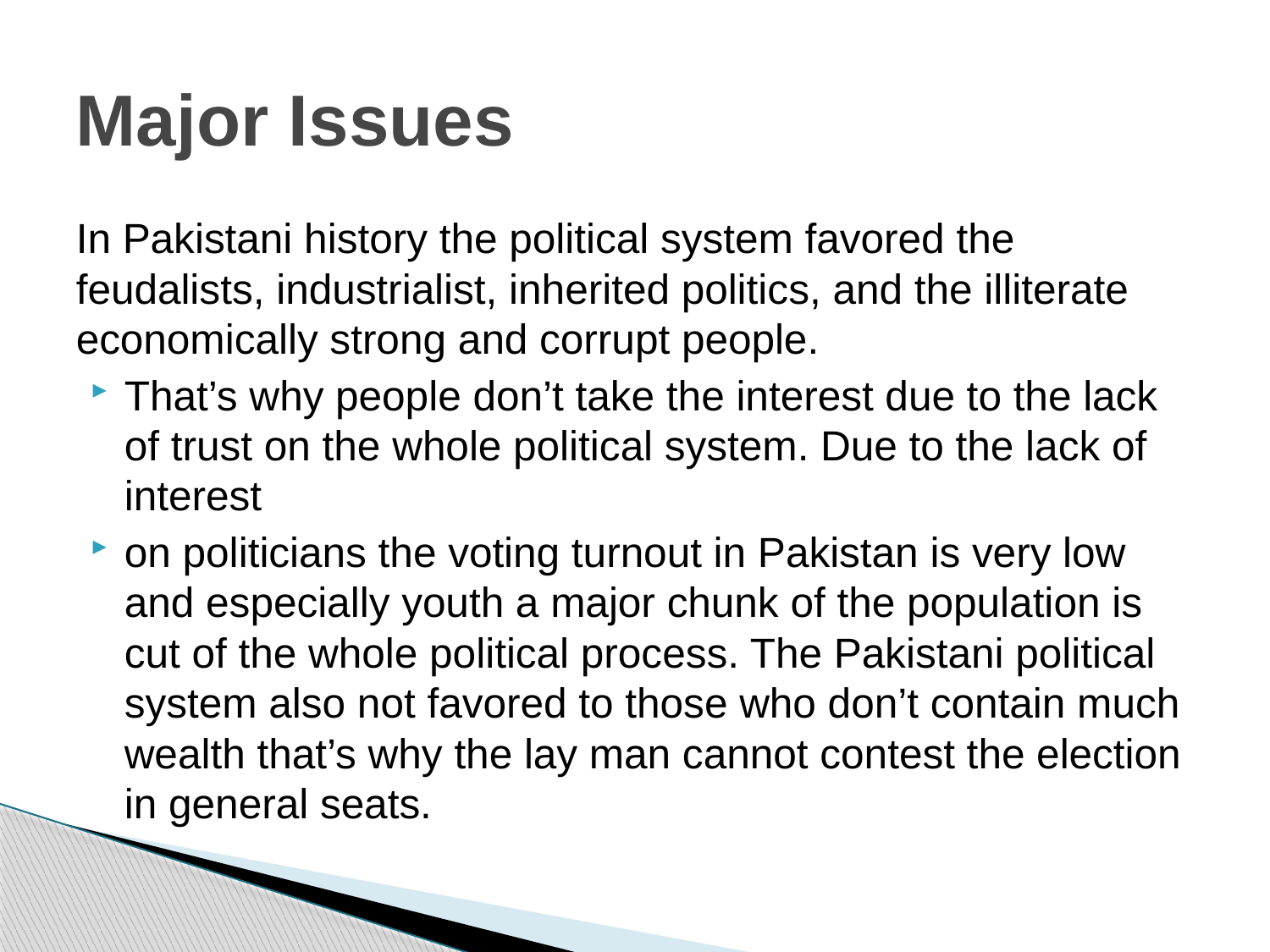

# Major Issues
In Pakistani history the political system favored the feudalists, industrialist, inherited politics, and the illiterate economically strong and corrupt people.
That’s why people don’t take the interest due to the lack of trust on the whole political system. Due to the lack of interest
on politicians the voting turnout in Pakistan is very low and especially youth a major chunk of the population is cut of the whole political process. The Pakistani political system also not favored to those who don’t contain much wealth that’s why the lay man cannot contest the election in general seats.